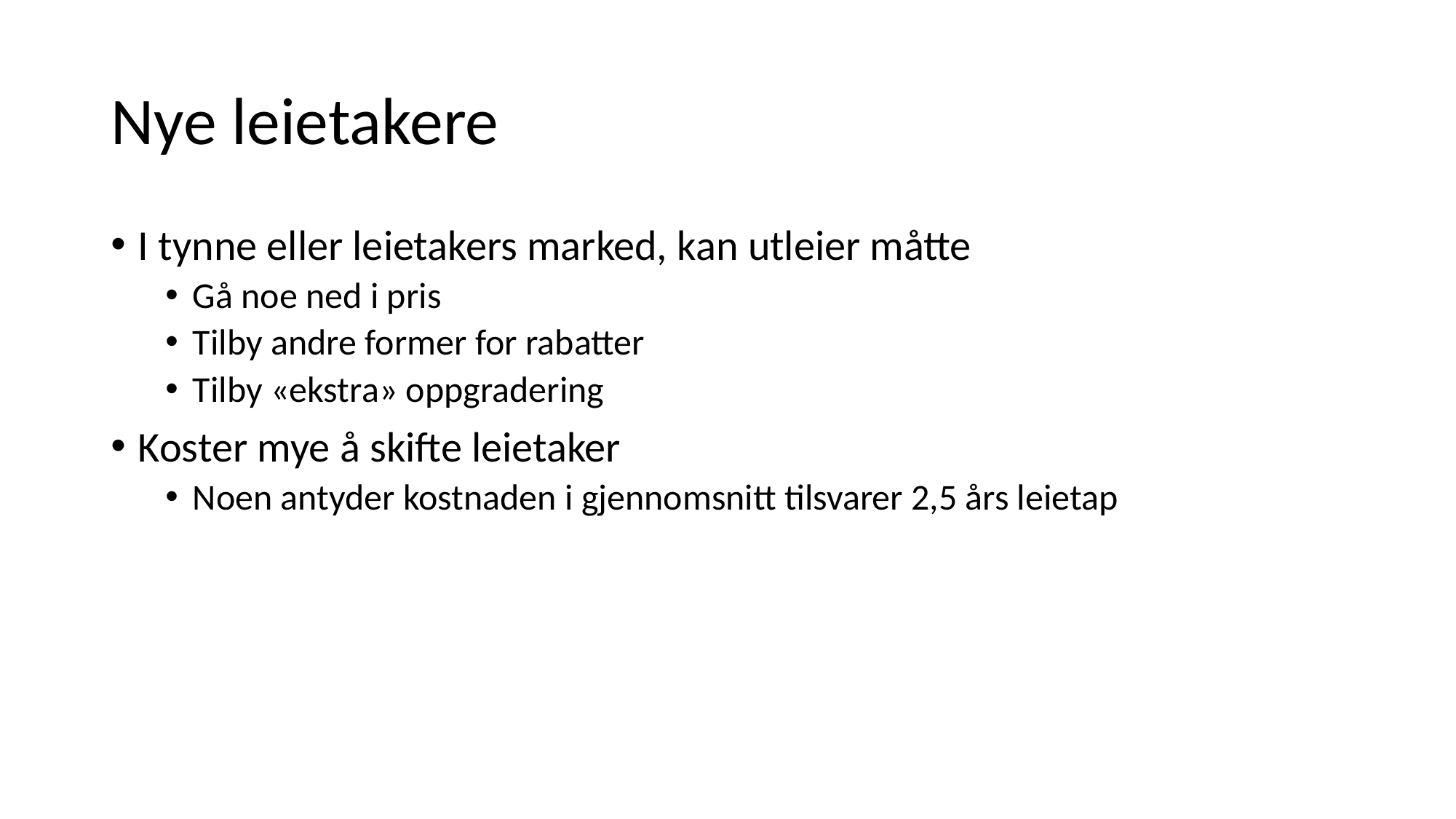

# Nye leietakere
I tynne eller leietakers marked, kan utleier måtte
Gå noe ned i pris
Tilby andre former for rabatter
Tilby «ekstra» oppgradering
Koster mye å skifte leietaker
Noen antyder kostnaden i gjennomsnitt tilsvarer 2,5 års leietap